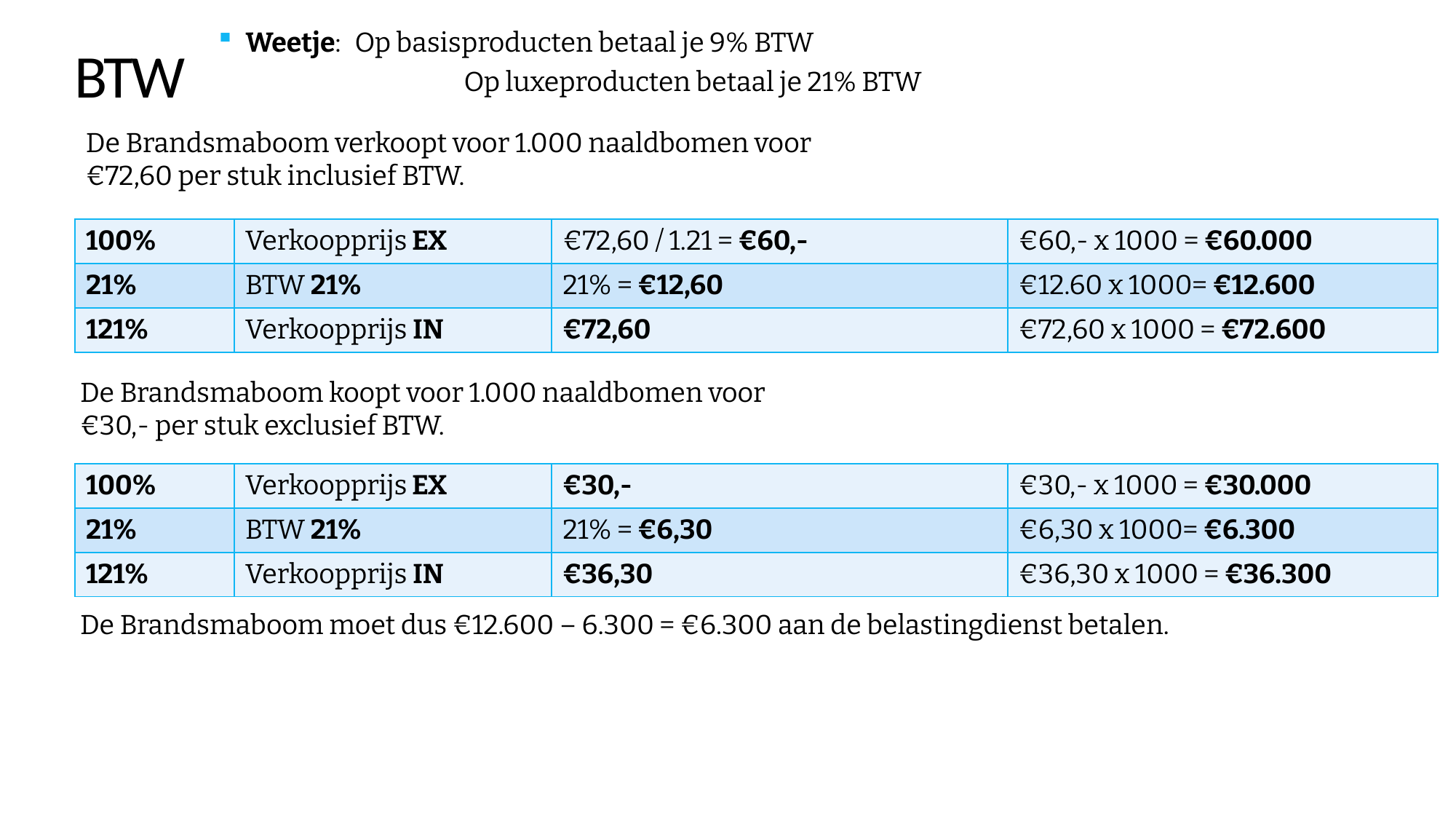

BTW
Weetje: 	Op basisproducten betaal je 9% BTW
		Op luxeproducten betaal je 21% BTW
De Brandsmaboom verkoopt voor 1.000 naaldbomen voor €72,60 per stuk inclusief BTW.
| 100% | Verkoopprijs EX | €72,60 / 1.21 = €60,- | €60,- x 1000 = €60.000 |
| --- | --- | --- | --- |
| 21% | BTW 21% | 21% = €12,60 | €12.60 x 1000= €12.600 |
| 121% | Verkoopprijs IN | €72,60 | €72,60 x 1000 = €72.600 |
De Brandsmaboom koopt voor 1.000 naaldbomen voor €30,- per stuk exclusief BTW.
| 100% | Verkoopprijs EX | €30,- | €30,- x 1000 = €30.000 |
| --- | --- | --- | --- |
| 21% | BTW 21% | 21% = €6,30 | €6,30 x 1000= €6.300 |
| 121% | Verkoopprijs IN | €36,30 | €36,30 x 1000 = €36.300 |
De Brandsmaboom moet dus €12.600 – 6.300 = €6.300 aan de belastingdienst betalen.